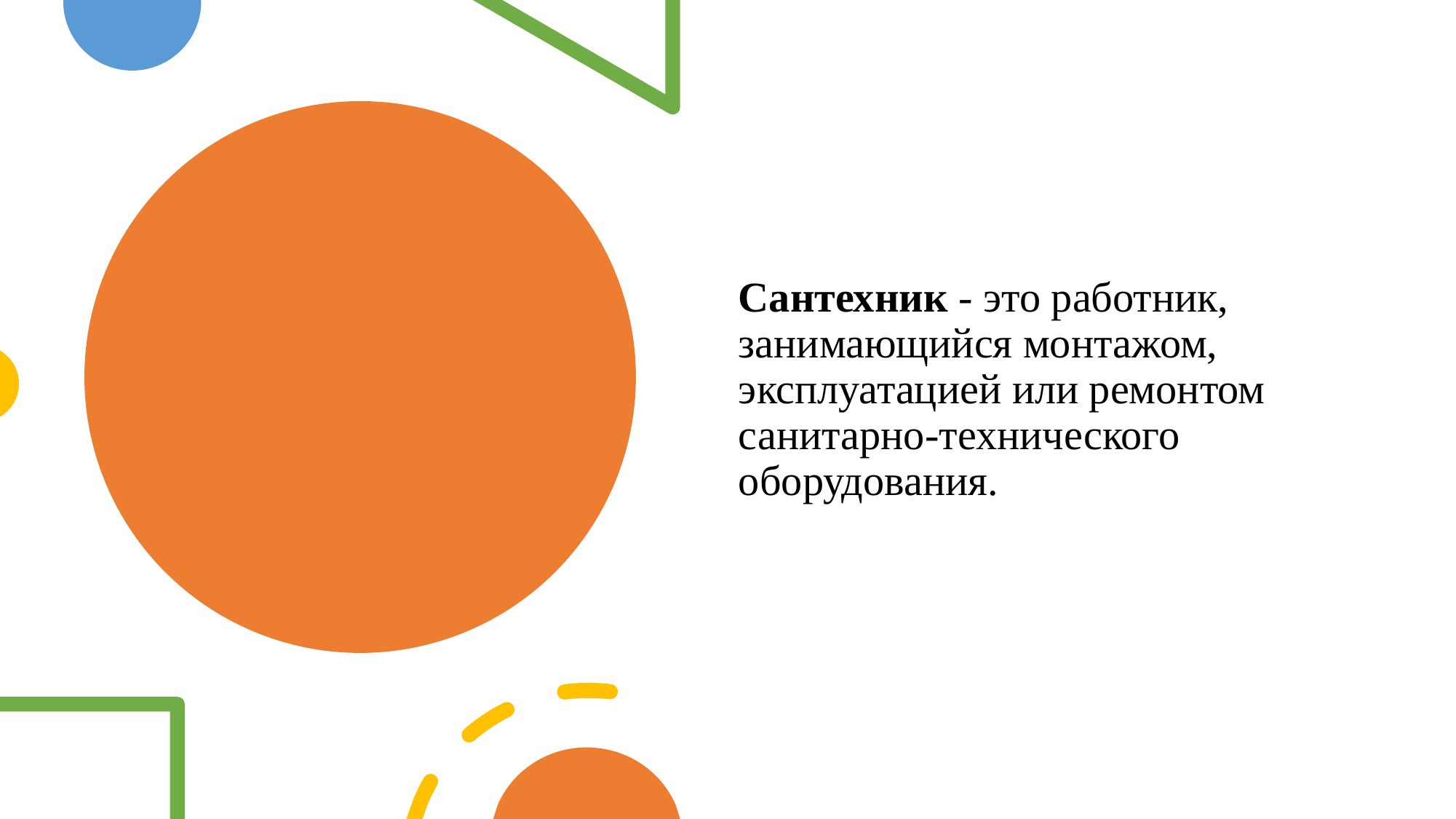

Сантехник - это работник, занимающийся монтажом, эксплуатацией или ремонтом санитарно-технического оборудования.